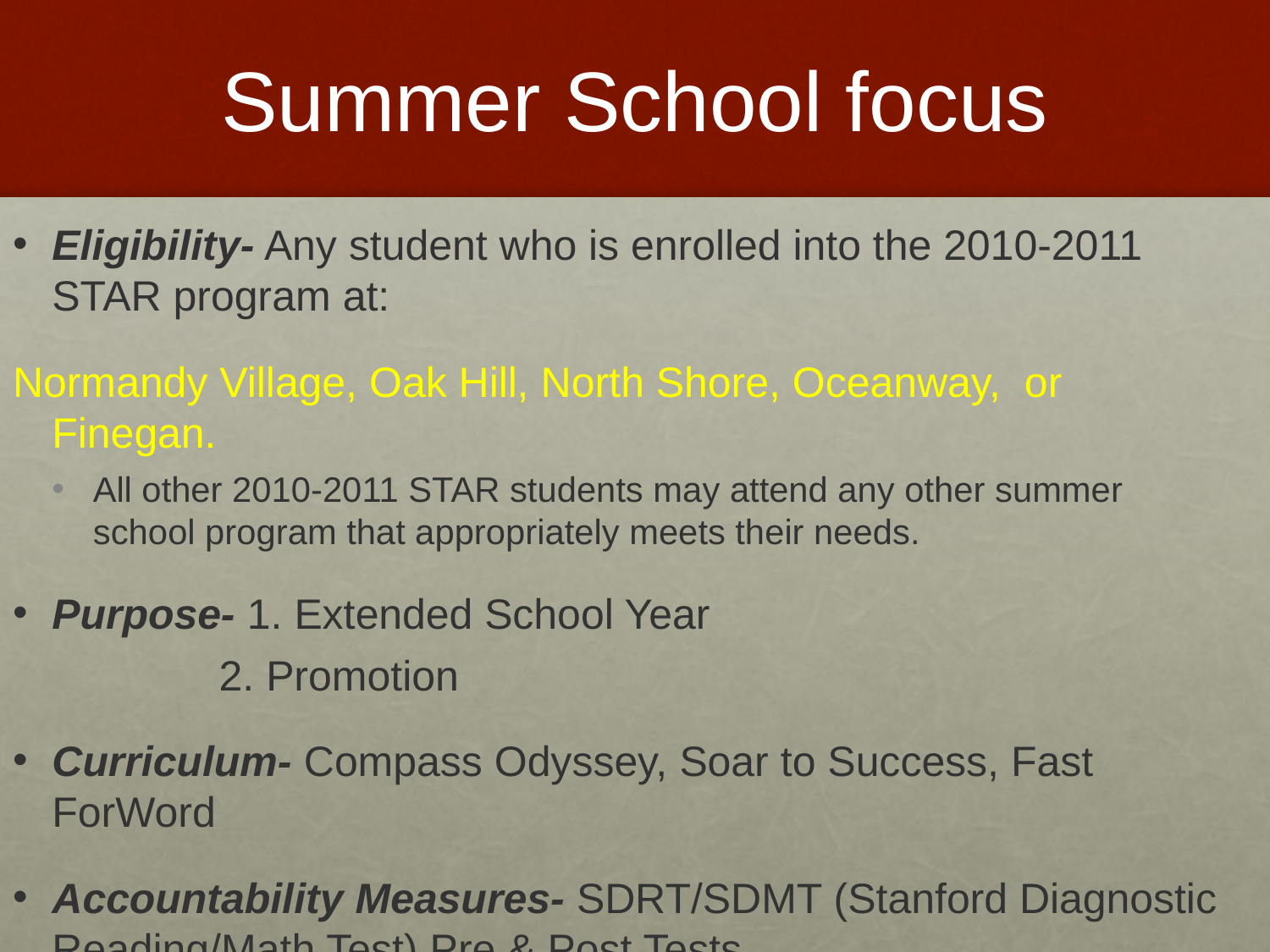

# Summer School focus
Eligibility- Any student who is enrolled into the 2010-2011 STAR program at:
Normandy Village, Oak Hill, North Shore, Oceanway,  or Finegan.
All other 2010-2011 STAR students may attend any other summer school program that appropriately meets their needs.
Purpose- 1. Extended School Year
    2. Promotion
Curriculum- Compass Odyssey, Soar to Success, Fast ForWord
Accountability Measures- SDRT/SDMT (Stanford Diagnostic Reading/Math Test) Pre & Post Tests